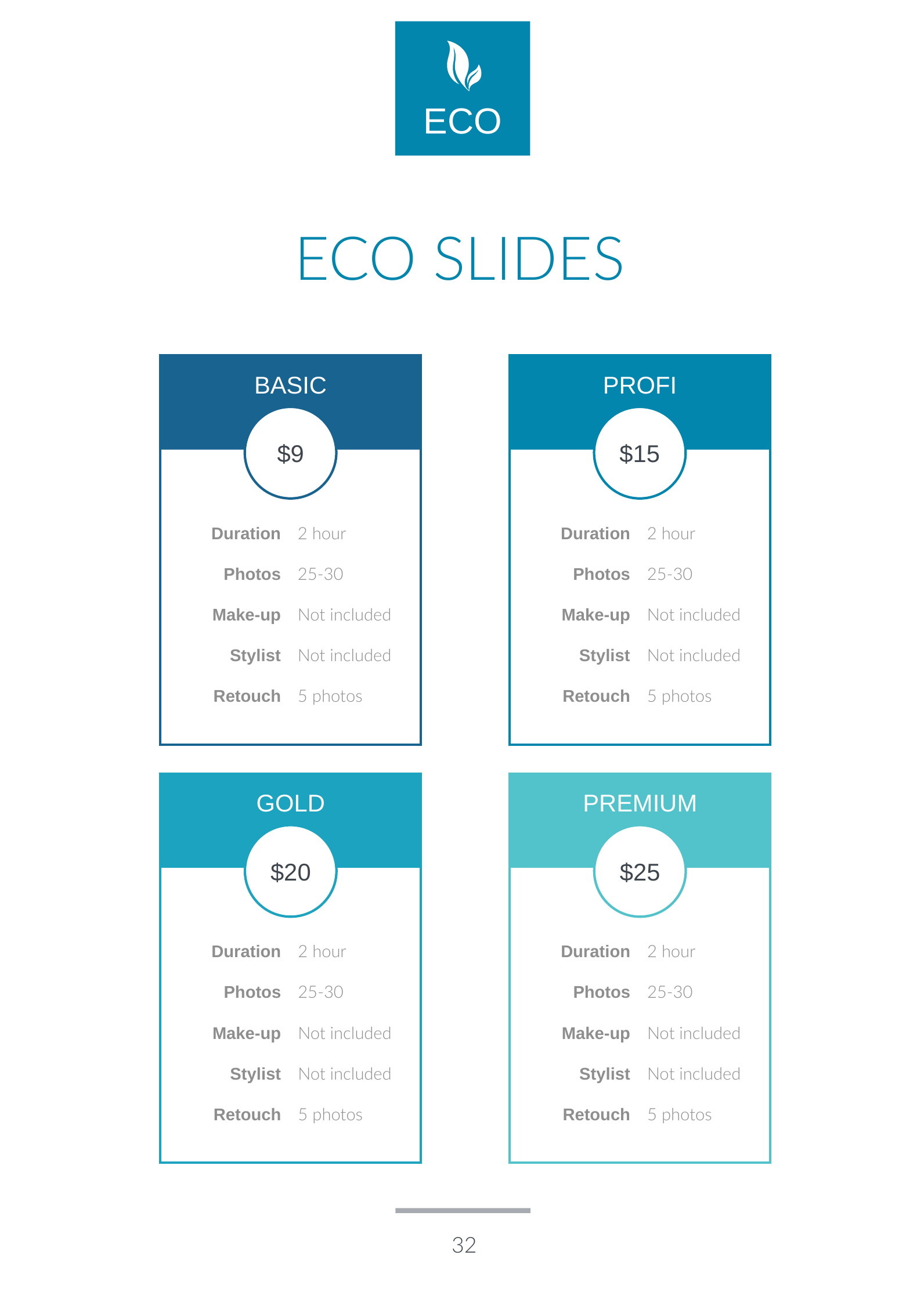

# ECO SLIDES

Basic
PROFI

$9
$15
Duration

Photos

Make-up

Stylist

Retouch
2 hour

25-30

Not included

Not included

5 photos
Duration

Photos

Make-up

Stylist

Retouch
2 hour

25-30

Not included

Not included

5 photos

GOLD
PREMIUM

$20
$25
Duration

Photos

Make-up

Stylist

Retouch
2 hour

25-30

Not included

Not included

5 photos
Duration

Photos

Make-up

Stylist

Retouch
2 hour

25-30

Not included

Not included

5 photos
32